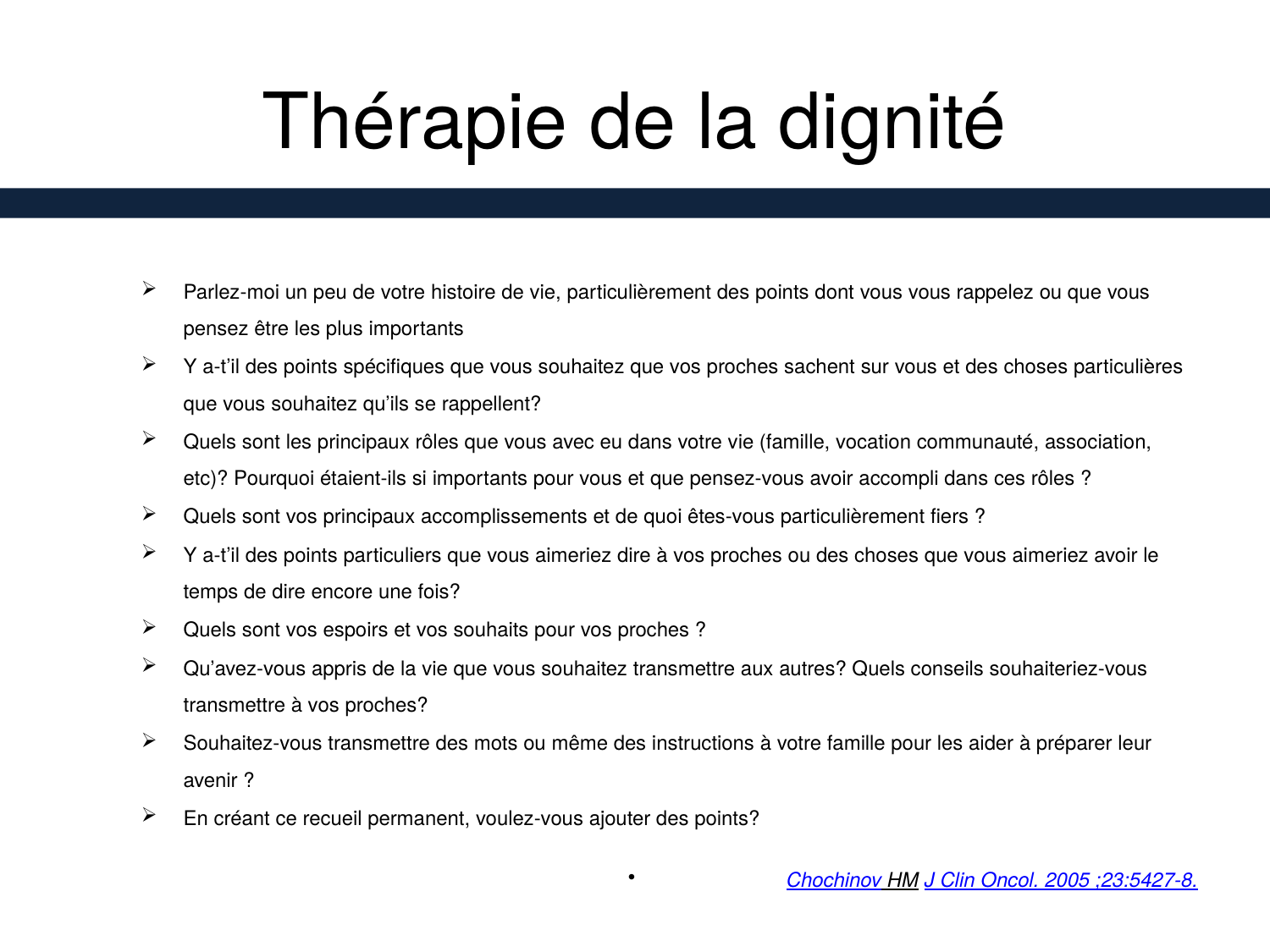

# Thérapie de la dignité

Parlez-moi un peu de votre histoire de vie, particulièrement des points dont vous vous rappelez ou que vous pensez être les plus importants
Y a-t’il des points spécifiques que vous souhaitez que vos proches sachent sur vous et des choses particulières que vous souhaitez qu’ils se rappellent?
Quels sont les principaux rôles que vous avec eu dans votre vie (famille, vocation communauté, association, etc)? Pourquoi étaient-ils si importants pour vous et que pensez-vous avoir accompli dans ces rôles ?
Quels sont vos principaux accomplissements et de quoi êtes-vous particulièrement fiers ?
Y a-t’il des points particuliers que vous aimeriez dire à vos proches ou des choses que vous aimeriez avoir le temps de dire encore une fois?
Quels sont vos espoirs et vos souhaits pour vos proches ?
Qu’avez-vous appris de la vie que vous souhaitez transmettre aux autres? Quels conseils souhaiteriez-vous transmettre à vos proches?
Souhaitez-vous transmettre des mots ou même des instructions à votre famille pour les aider à préparer leur avenir ?
En créant ce recueil permanent, voulez-vous ajouter des points?

Chochinov HM J Clin Oncol. 2005 ;23:5427-8.